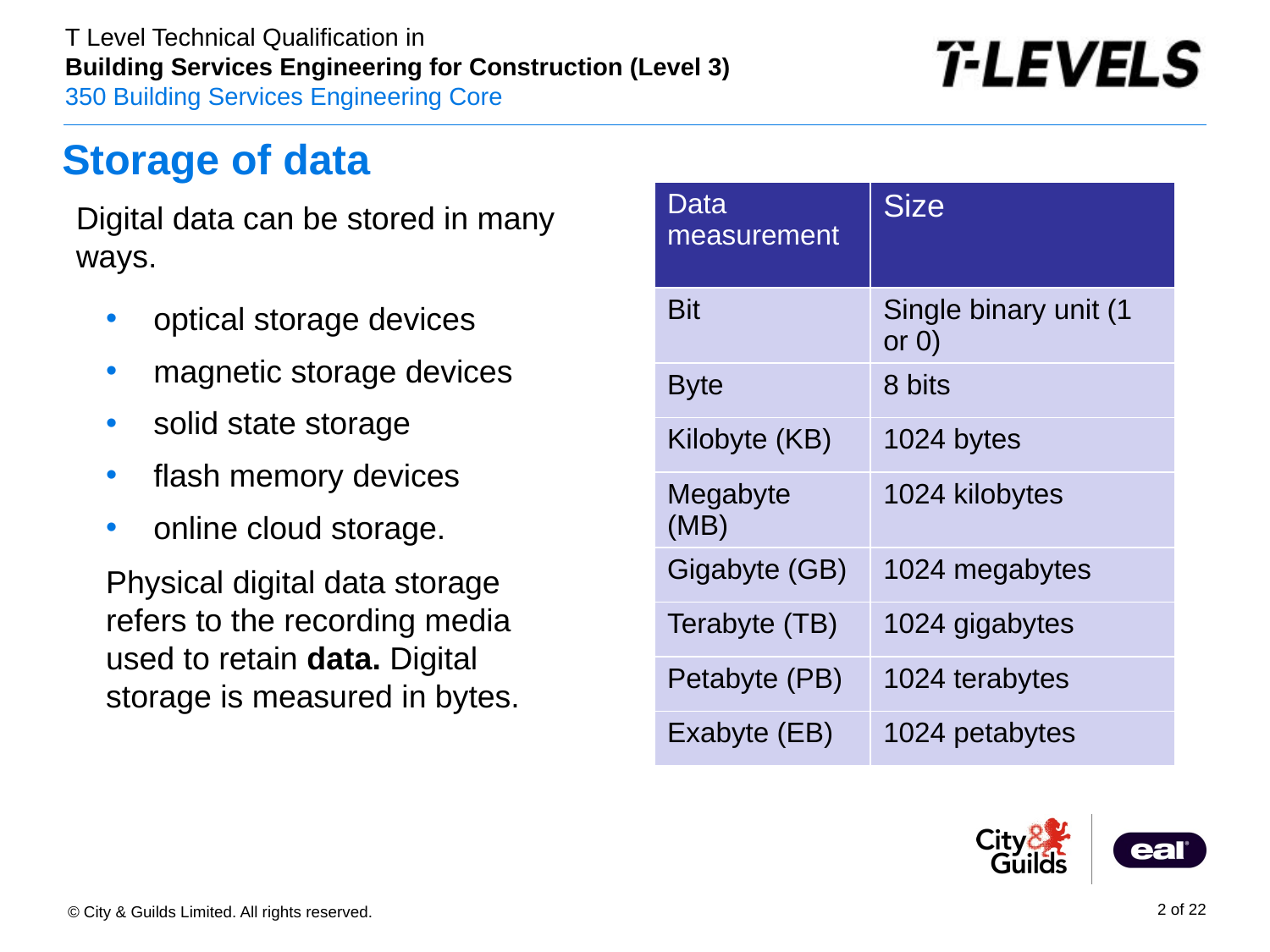

Storage of data
| Data measurement | Size |
| --- | --- |
| Bit | Single binary unit (1 or 0) |
| Byte | 8 bits |
| Kilobyte (KB) | 1024 bytes |
| Megabyte (MB) | 1024 kilobytes |
| Gigabyte (GB) | 1024 megabytes |
| Terabyte (TB) | 1024 gigabytes |
| Petabyte (PB) | 1024 terabytes |
| Exabyte (EB) | 1024 petabytes |

PowerPoint presentation
Digital data can be stored in many ways.
optical storage devices
magnetic storage devices
solid state storage
flash memory devices
online cloud storage.
Physical digital data storage refers to the recording media used to retain data. Digital storage is measured in bytes.